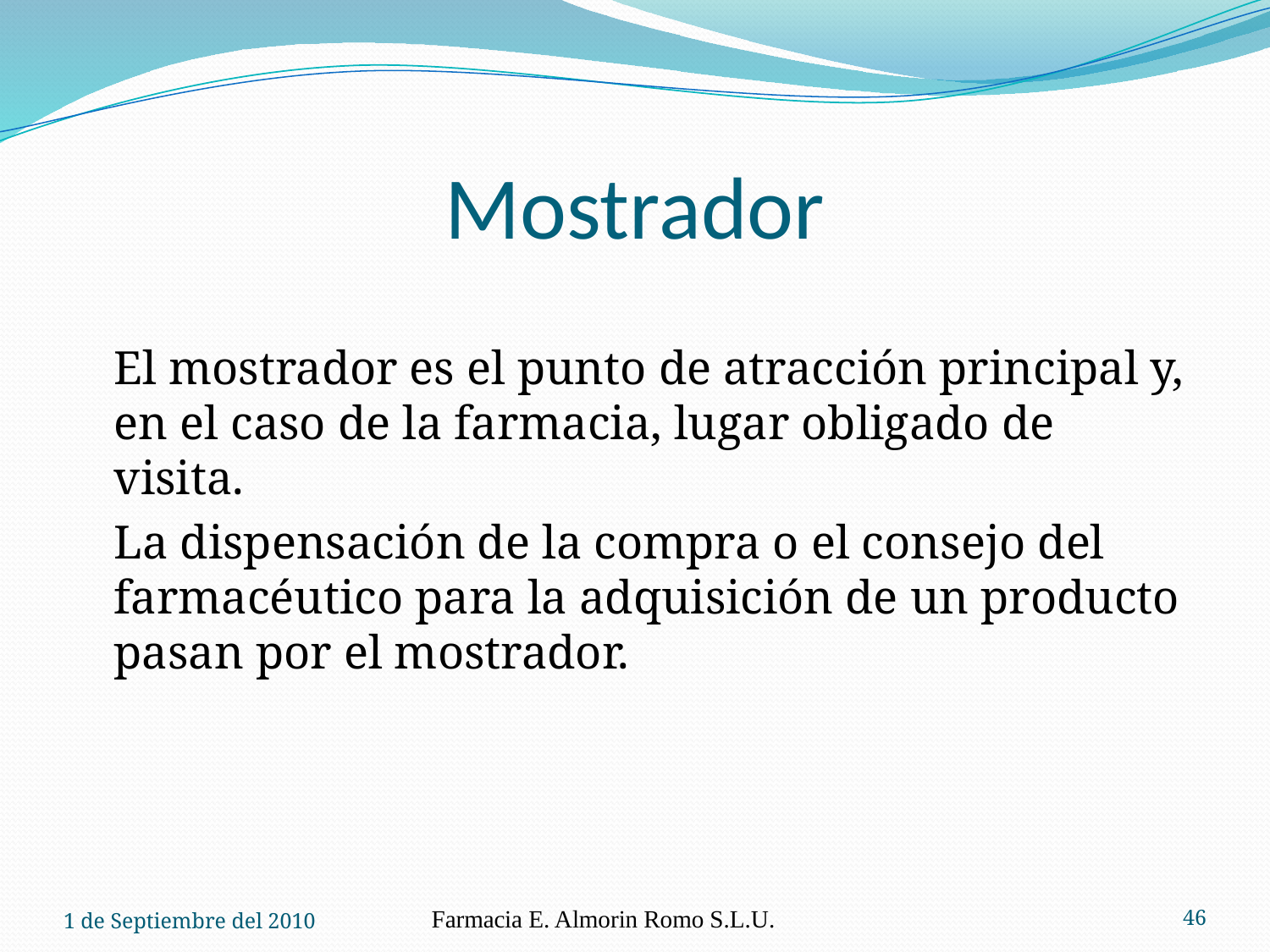

# Mostrador

	El mostrador es el punto de atracción principal y, en el caso de la farmacia, lugar obligado de visita.
	La dispensación de la compra o el consejo del farmacéutico para la adquisición de un producto pasan por el mostrador.
1 de Septiembre del 2010
Farmacia E. Almorin Romo S.L.U.
46